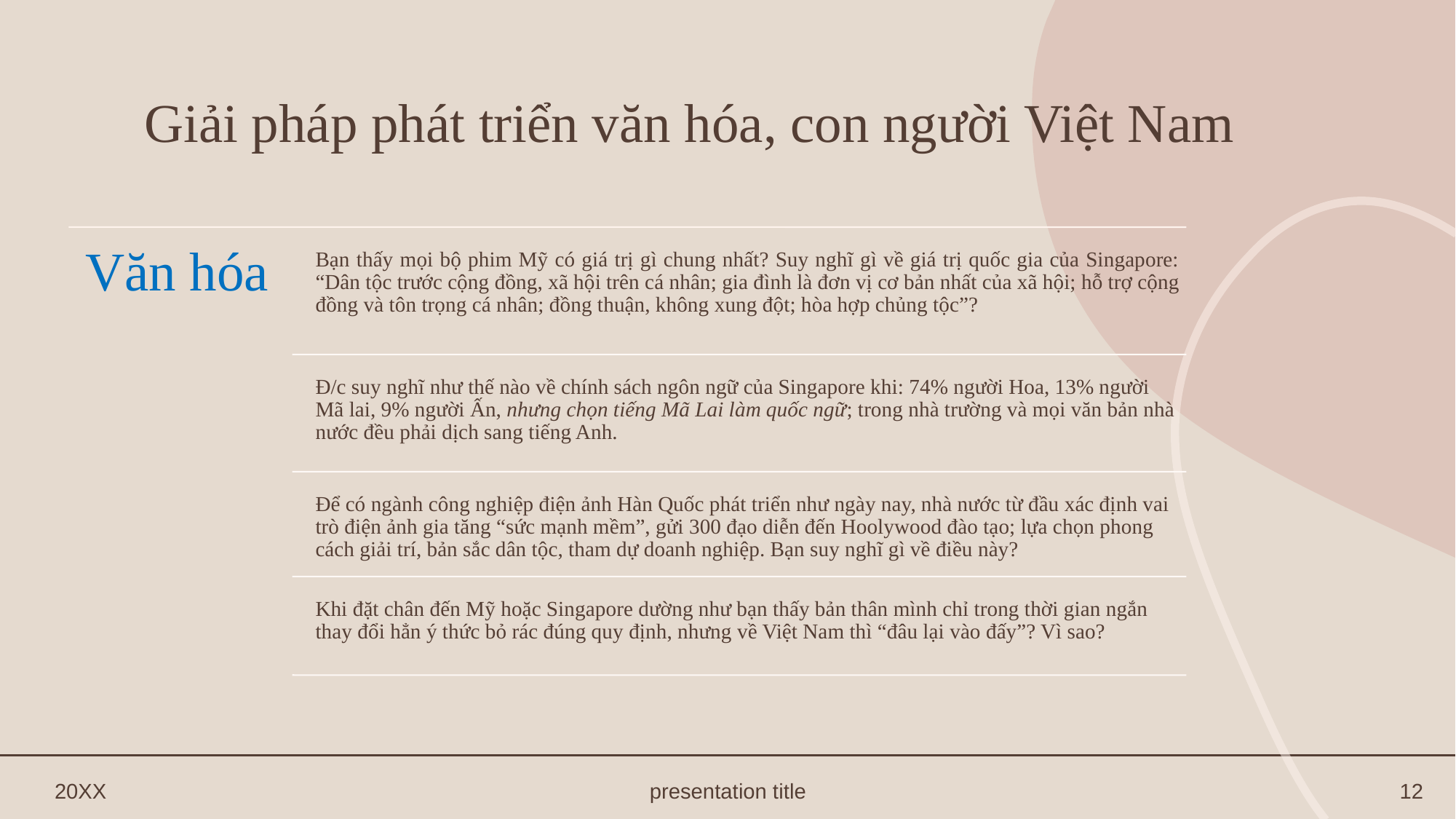

# Giải pháp phát triển văn hóa, con người Việt Nam
Văn hóa
Bạn thấy mọi bộ phim Mỹ có giá trị gì chung nhất? Suy nghĩ gì về giá trị quốc gia của Singapore: “Dân tộc trước cộng đồng, xã hội trên cá nhân; gia đình là đơn vị cơ bản nhất của xã hội; hỗ trợ cộng đồng và tôn trọng cá nhân; đồng thuận, không xung đột; hòa hợp chủng tộc”?
Đ/c suy nghĩ như thế nào về chính sách ngôn ngữ của Singapore khi: 74% người Hoa, 13% người Mã lai, 9% người Ấn, nhưng chọn tiếng Mã Lai làm quốc ngữ; trong nhà trường và mọi văn bản nhà nước đều phải dịch sang tiếng Anh.
Để có ngành công nghiệp điện ảnh Hàn Quốc phát triển như ngày nay, nhà nước từ đầu xác định vai trò điện ảnh gia tăng “sức mạnh mềm”, gửi 300 đạo diễn đến Hoolywood đào tạo; lựa chọn phong cách giải trí, bản sắc dân tộc, tham dự doanh nghiệp. Bạn suy nghĩ gì về điều này?
Khi đặt chân đến Mỹ hoặc Singapore dường như bạn thấy bản thân mình chỉ trong thời gian ngắn thay đổi hẳn ý thức bỏ rác đúng quy định, nhưng về Việt Nam thì “đâu lại vào đấy”? Vì sao?
20XX
presentation title
12